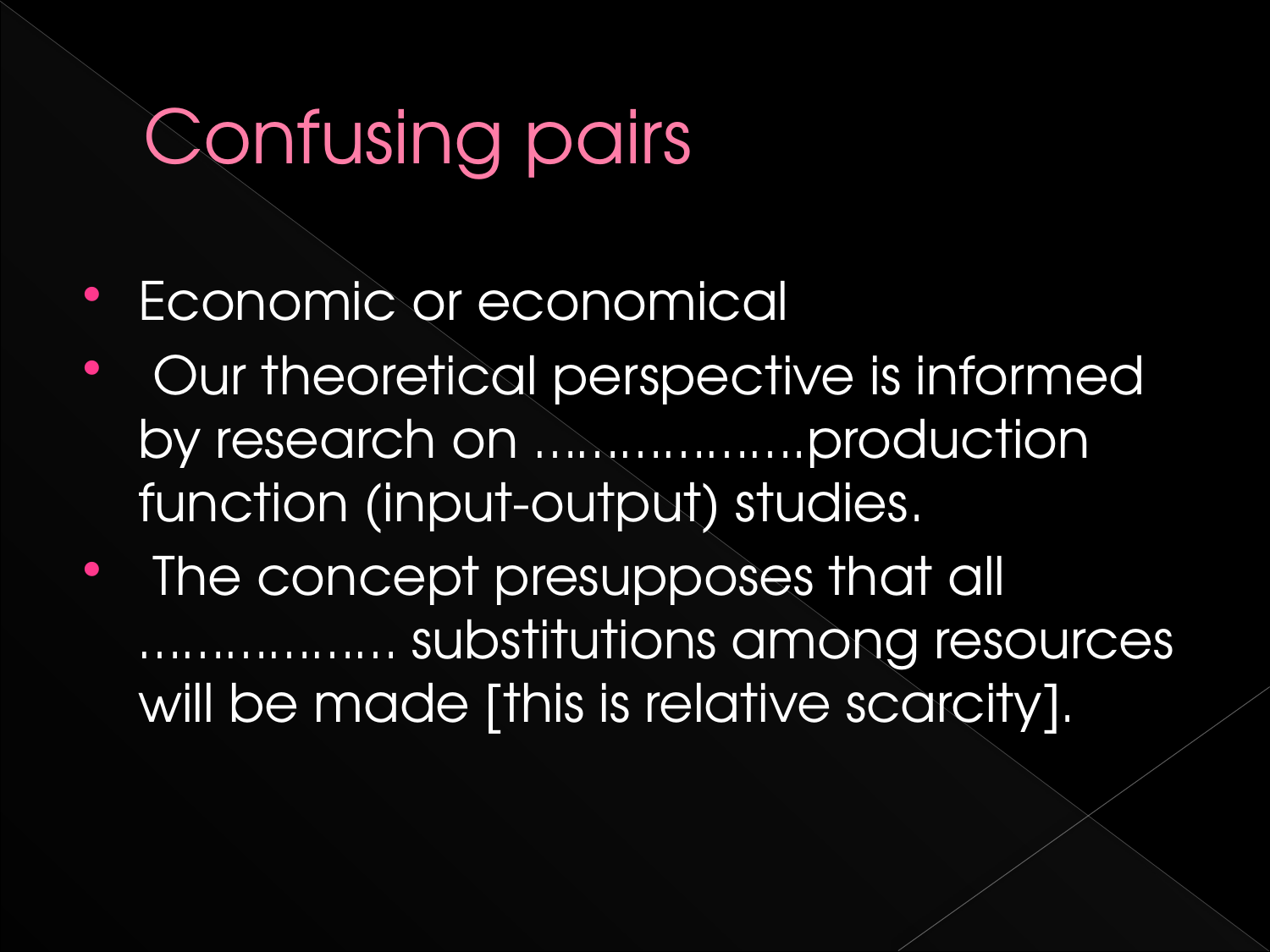

# Confusing pairs
Economic or economical
 Our theoretical perspective is informed by research on ……………….production function (input-output) studies.
 The concept presupposes that all ……………… substitutions among resources will be made [this is relative scarcity].